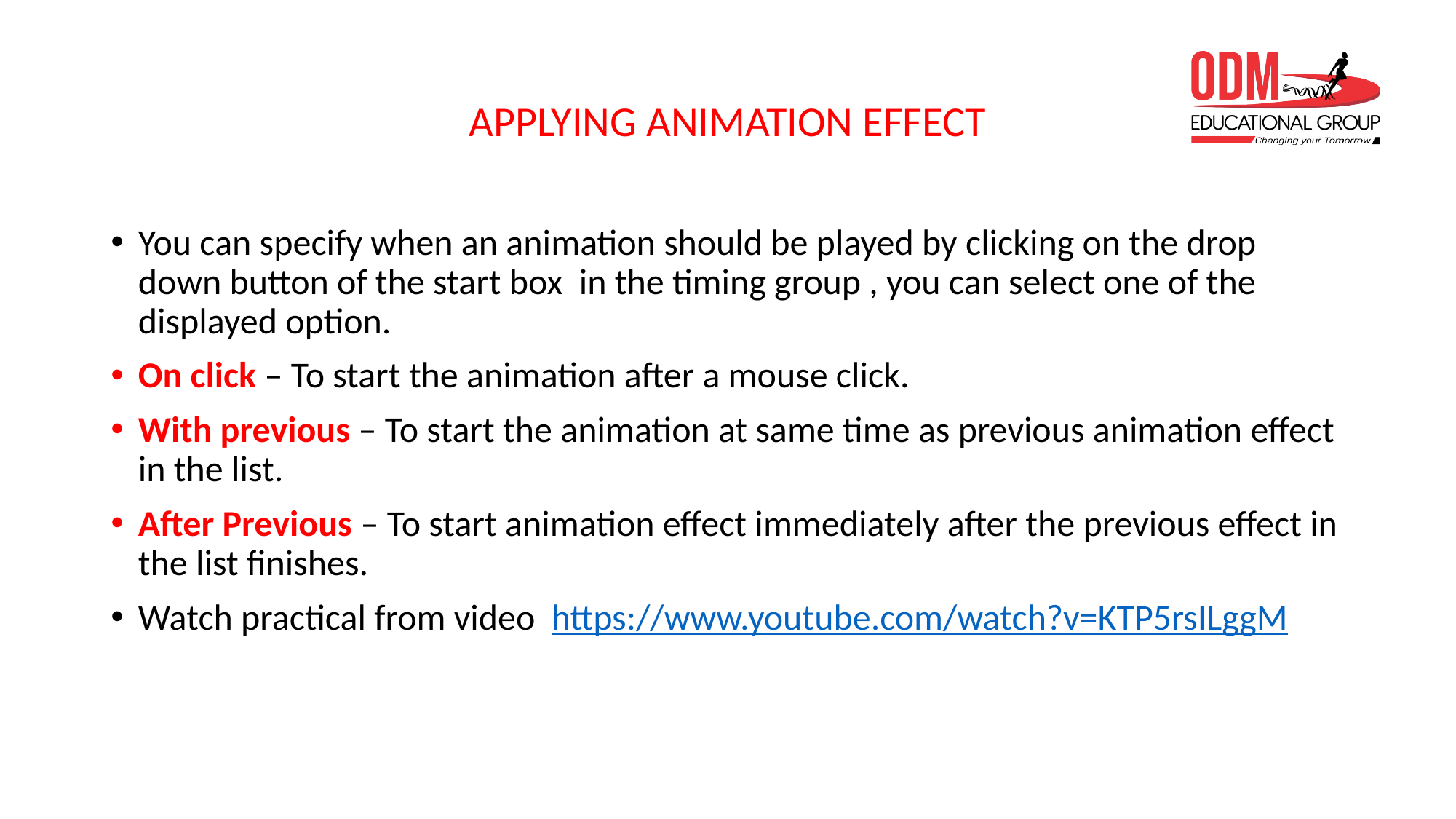

# APPLYING ANIMATION EFFECT

You can specify when an animation should be played by clicking on the drop down button of the start box  in the timing group , you can select one of the displayed option.
On click – To start the animation after a mouse click.
With previous – To start the animation at same time as previous animation effect in the list.
After Previous – To start animation effect immediately after the previous effect in the list finishes.
Watch practical from video  https://www.youtube.com/watch?v=KTP5rsILggM